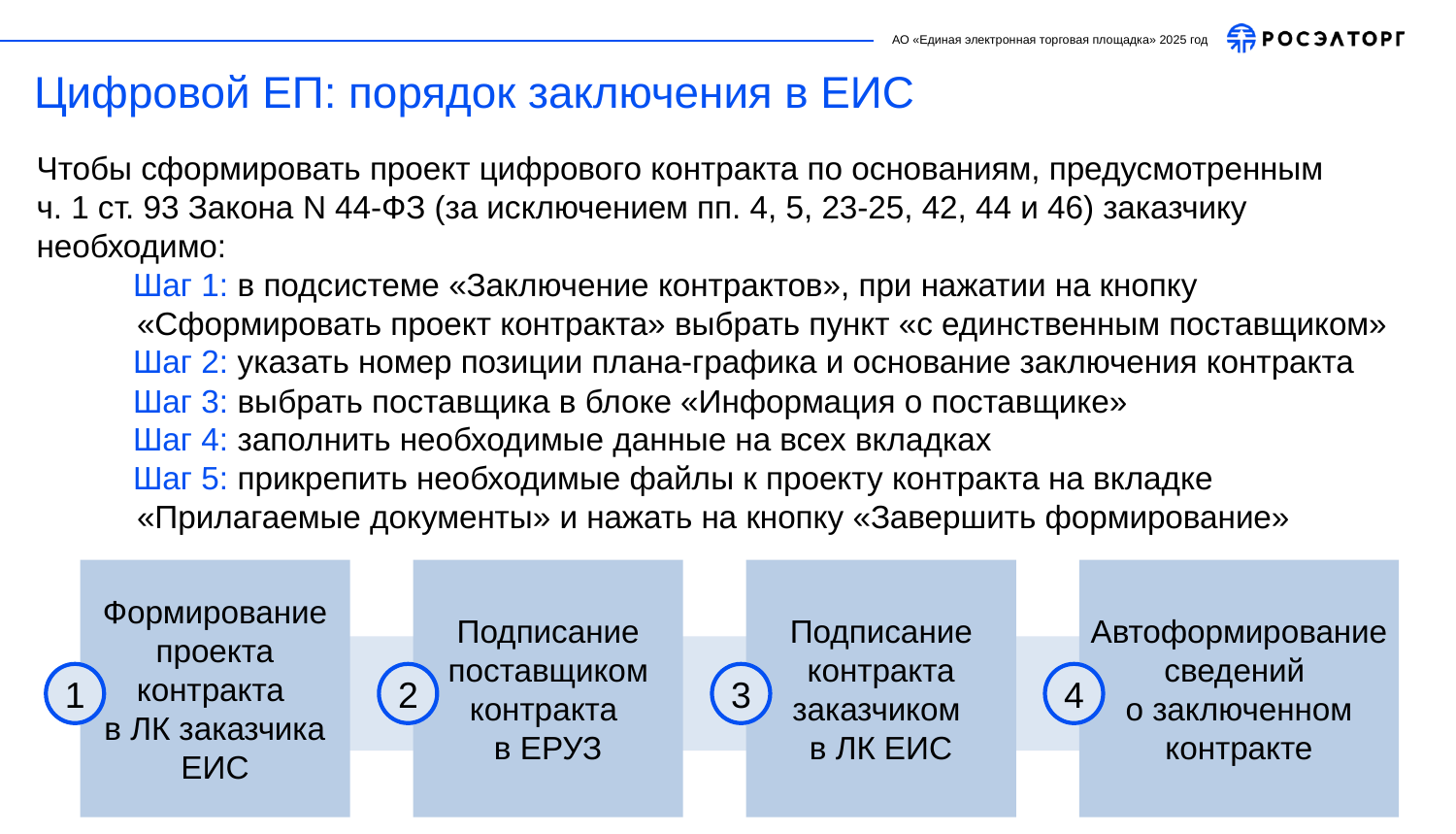

Цифровой ЕП: порядок заключения в ЕИС
Чтобы сформировать проект цифрового контракта по основаниям, предусмотренным
ч. 1 ст. 93 Закона N 44-ФЗ (за исключением пп. 4, 5, 23-25, 42, 44 и 46) заказчику необходимо:
Шаг 1: в подсистеме «Заключение контрактов», при нажатии на кнопку «Сформировать проект контракта» выбрать пункт «с единственным поставщиком»
Шаг 2: указать номер позиции плана-графика и основание заключения контракта
Шаг 3: выбрать поставщика в блоке «Информация о поставщике»
Шаг 4: заполнить необходимые данные на всех вкладках
Шаг 5: прикрепить необходимые файлы к проекту контракта на вкладке «Прилагаемые документы» и нажать на кнопку «Завершить формирование»
Формирование проекта контракта
в ЛК заказчика ЕИС
Подписание поставщиком контракта
в ЕРУЗ
Подписание контракта заказчиком
в ЛК ЕИС
Автоформирование сведений
о заключенном контракте

1
2
3
4